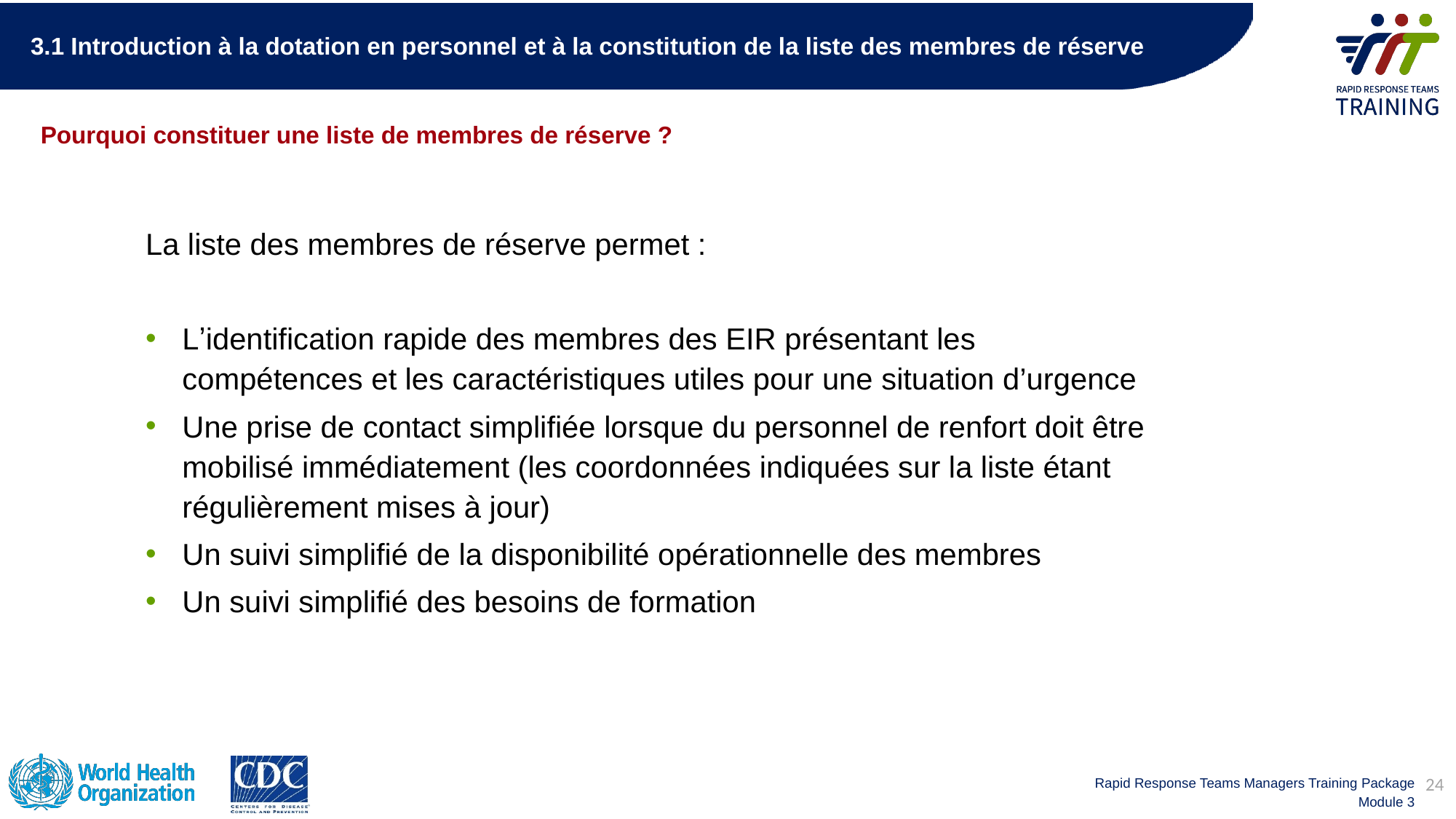

3.1 Introduction à la dotation en personnel et à la constitution de la liste des membres de réserve
# Pourquoi constituer une liste de membres de réserve ?
La liste des membres de réserve permet :

Lʼidentification rapide des membres des EIR présentant les compétences et les caractéristiques utiles pour une situation d’urgence
Une prise de contact simplifiée lorsque du personnel de renfort doit être mobilisé immédiatement (les coordonnées indiquées sur la liste étant régulièrement mises à jour)
Un suivi simplifié de la disponibilité opérationnelle des membres
Un suivi simplifié des besoins de formation
24